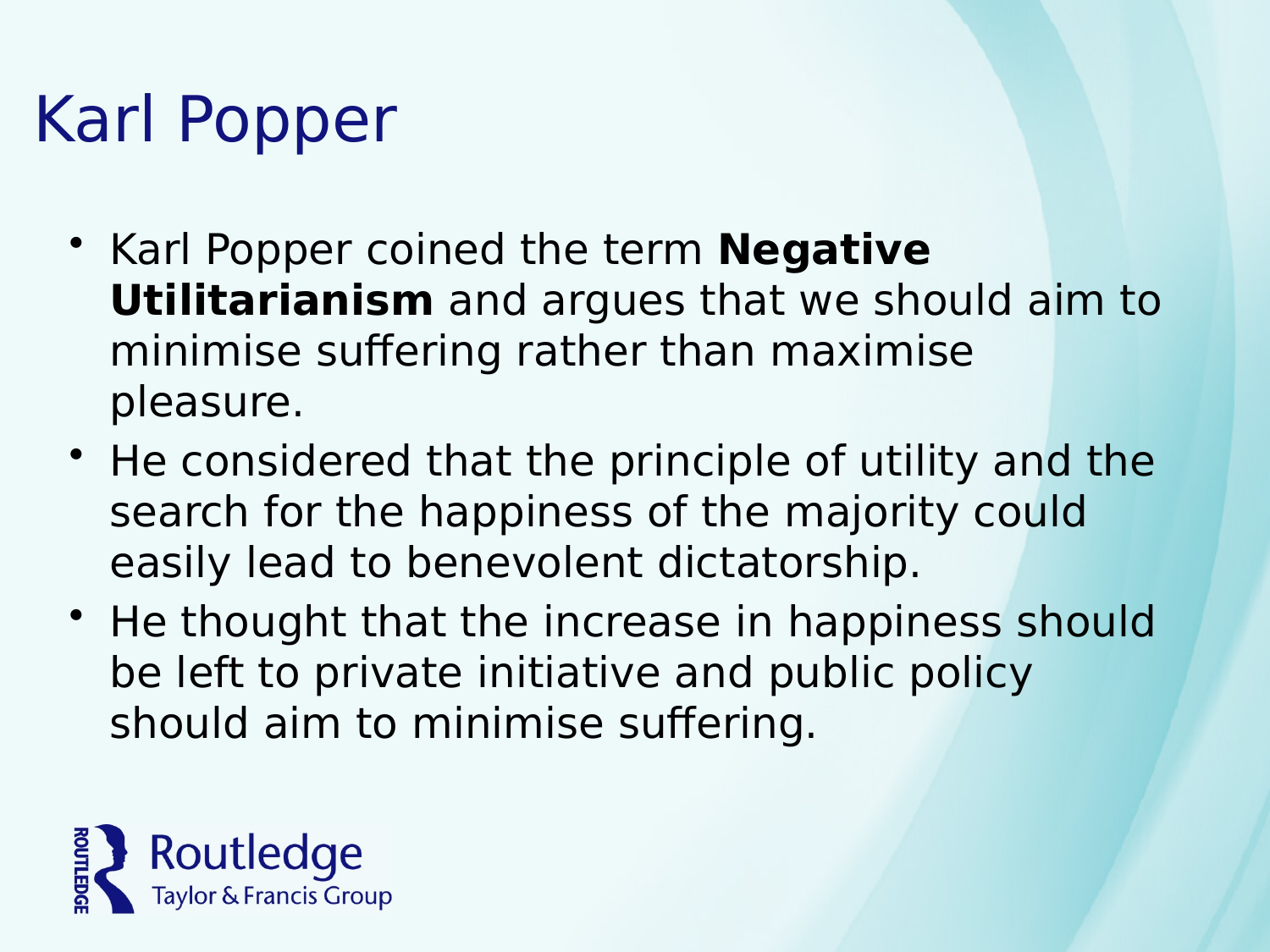

# Karl Popper
Karl Popper coined the term Negative Utilitarianism and argues that we should aim to minimise suffering rather than maximise pleasure.
He considered that the principle of utility and the search for the happiness of the majority could easily lead to benevolent dictatorship.
He thought that the increase in happiness should be left to private initiative and public policy should aim to minimise suffering.